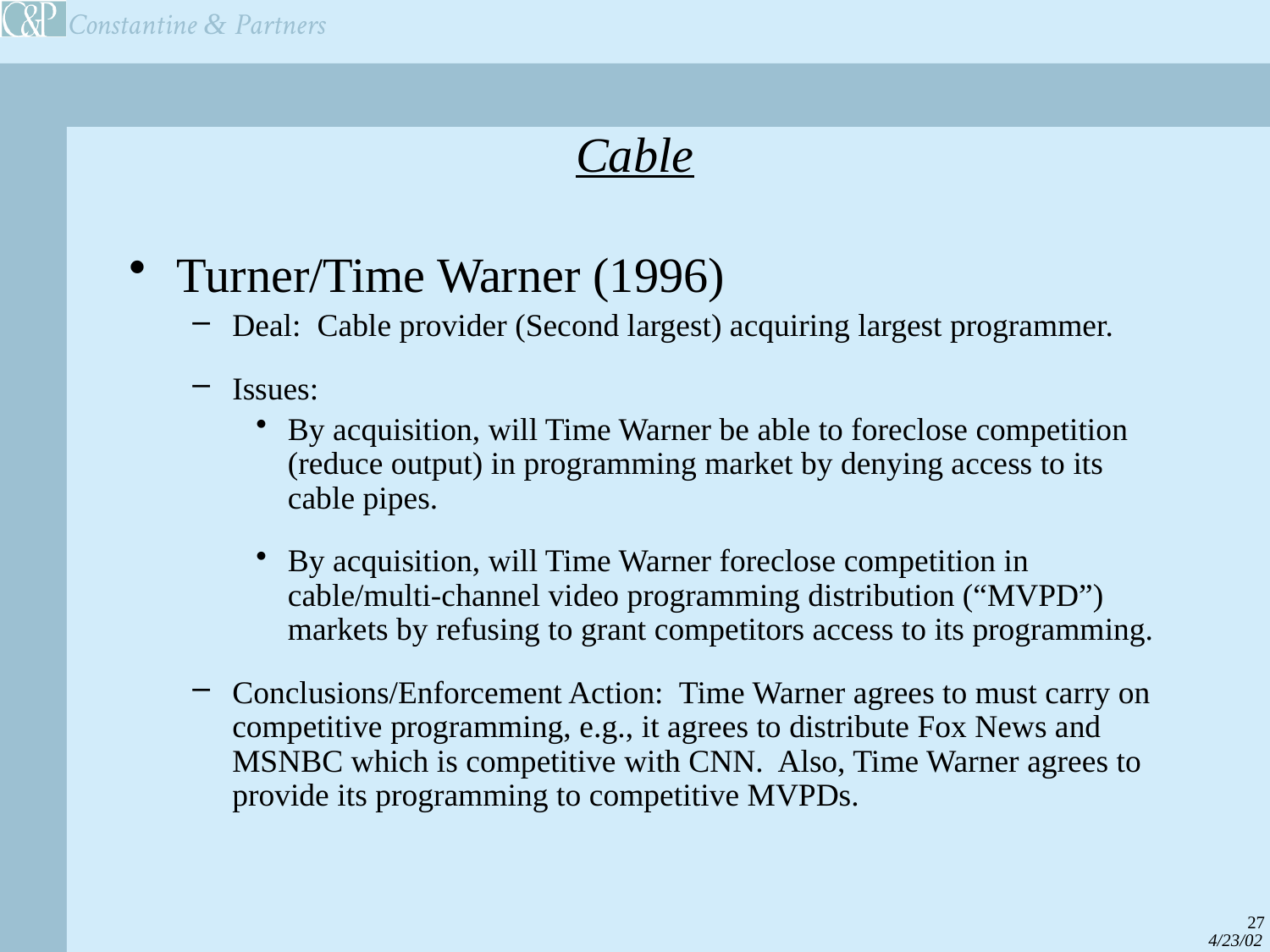

# Cable
Turner/Time Warner (1996)
Deal:  Cable provider (Second largest) acquiring largest programmer.

Issues:
By acquisition, will Time Warner be able to foreclose competition (reduce output) in programming market by denying access to its cable pipes.

By acquisition, will Time Warner foreclose competition in cable/multi-channel video programming distribution (“MVPD”) markets by refusing to grant competitors access to its programming.

Conclusions/Enforcement Action:  Time Warner agrees to must carry on competitive programming, e.g., it agrees to distribute Fox News and MSNBC which is competitive with CNN.  Also, Time Warner agrees to provide its programming to competitive MVPDs.